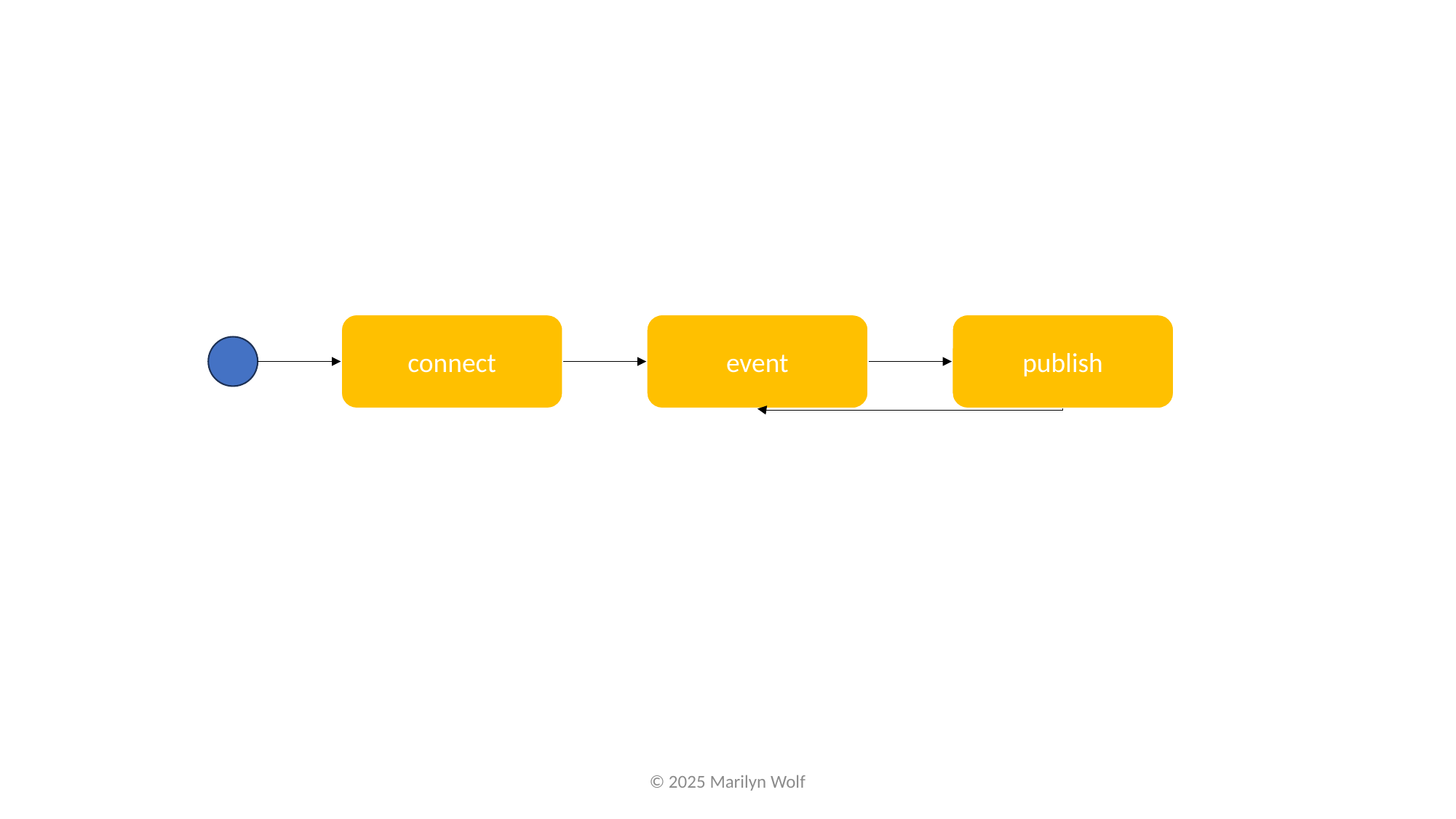

connect
event
publish

© 2025 Marilyn Wolf